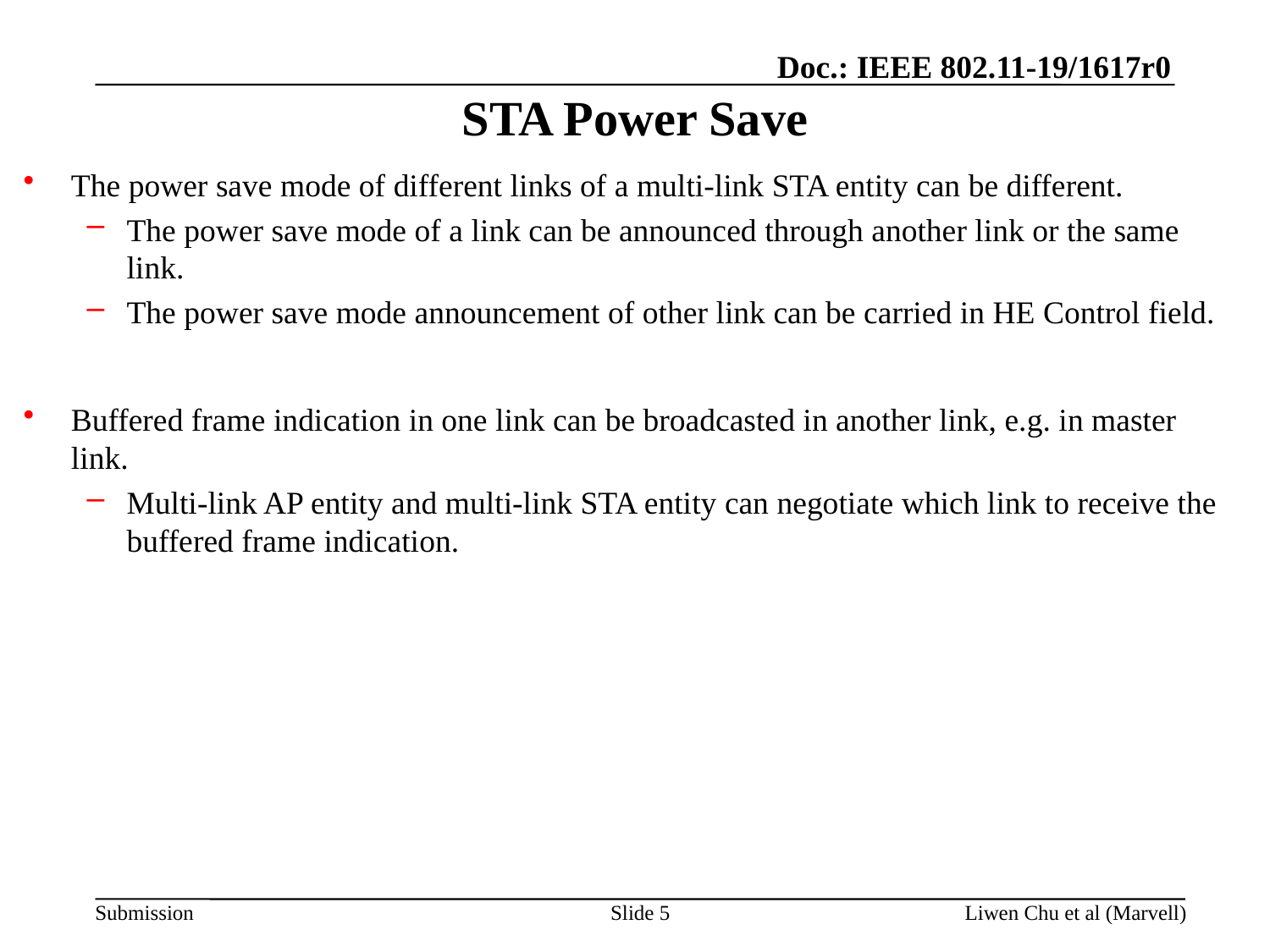

# STA Power Save
The power save mode of different links of a multi-link STA entity can be different.
The power save mode of a link can be announced through another link or the same link.
The power save mode announcement of other link can be carried in HE Control field.

Buffered frame indication in one link can be broadcasted in another link, e.g. in master link.
Multi-link AP entity and multi-link STA entity can negotiate which link to receive the buffered frame indication.

Slide 5
Liwen Chu et al (Marvell)